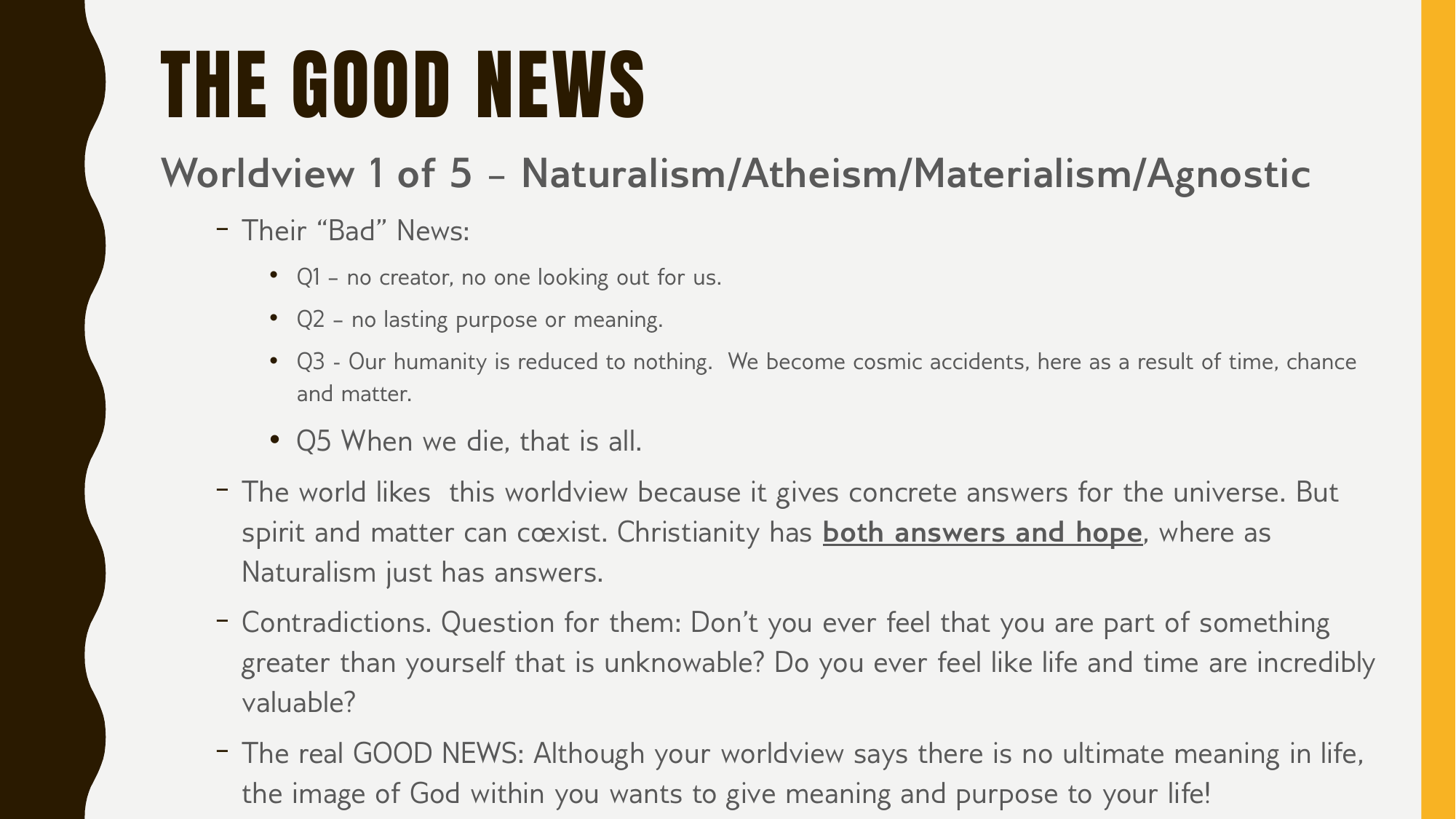

# The good news
Worldview 1 of 5 – Naturalism/Atheism/Materialism/Agnostic
Their “Bad” News:
Q1 – no creator, no one looking out for us.
Q2 – no lasting purpose or meaning.
Q3 - Our humanity is reduced to nothing.  We become cosmic accidents, here as a result of time, chance and matter.
Q5 When we die, that is all.
The world likes  this worldview because it gives concrete answers for the universe. But spirit and matter can coexist. Christianity has both answers and hope, where as Naturalism just has answers.
Contradictions. Question for them: Don’t you ever feel that you are part of something greater than yourself that is unknowable? Do you ever feel like life and time are incredibly valuable?
The real GOOD NEWS: Although your worldview says there is no ultimate meaning in life, the image of God within you wants to give meaning and purpose to your life!